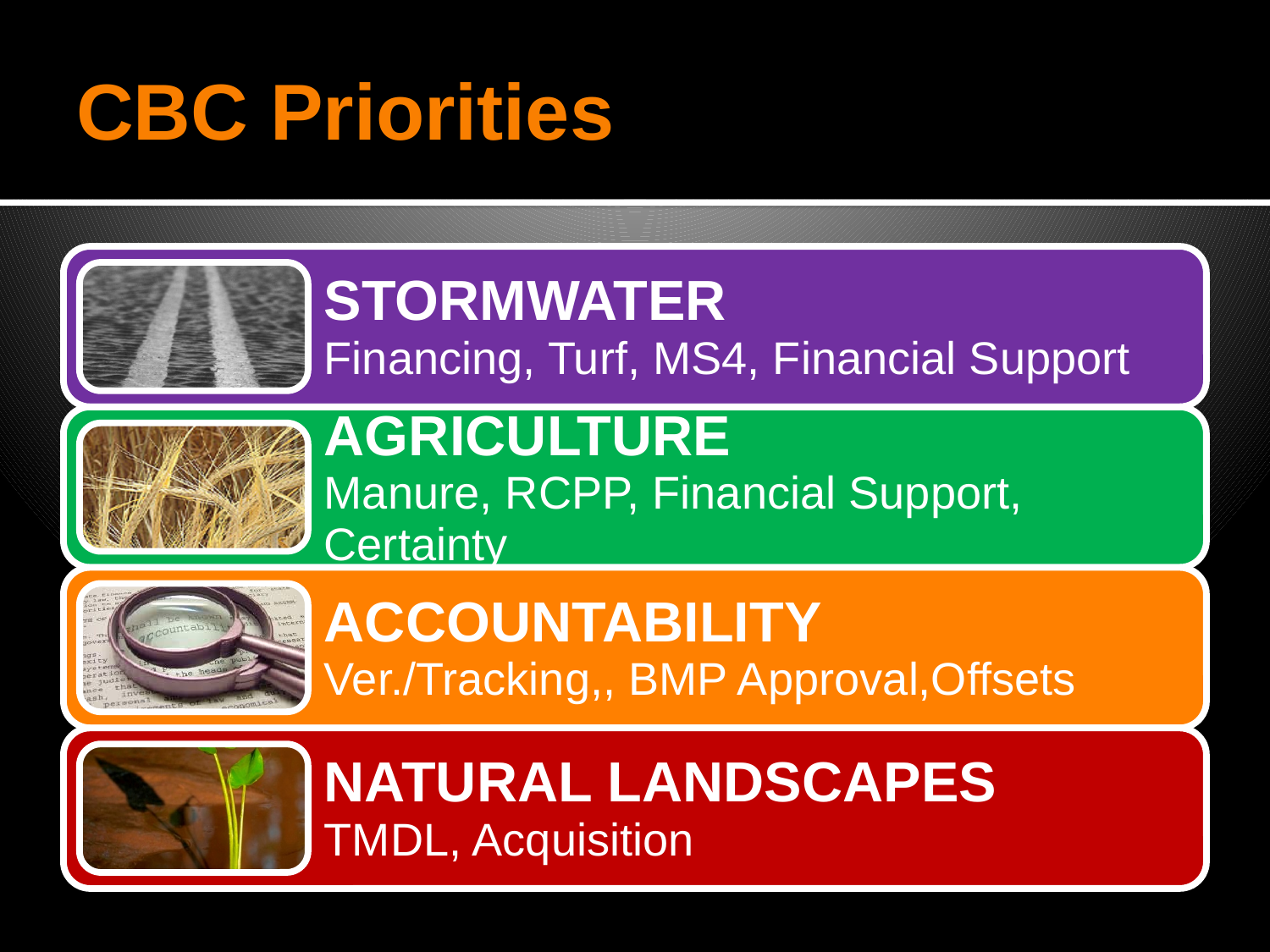

# CBC Priorities
STORMWATER
Financing, Turf, MS4, Financial Support
AGRICULTURE
Manure, RCPP, Financial Support, Certainty
ACCOUNTABILITY
Ver./Tracking,, BMP Approval,Offsets
NATURAL LANDSCAPES
TMDL, Acquisition